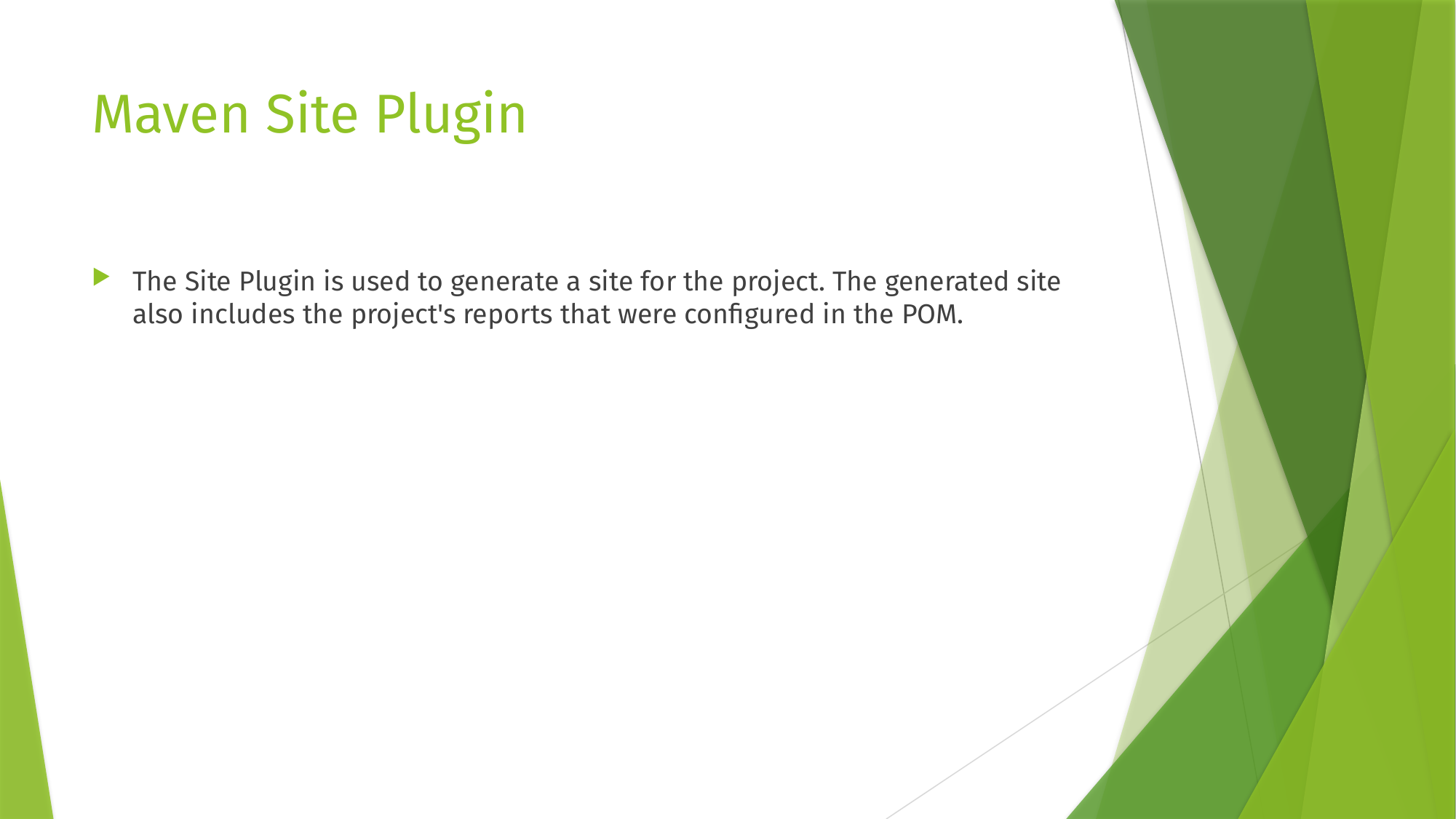

# Maven Site Plugin
The Site Plugin is used to generate a site for the project. The generated site also includes the project's reports that were configured in the POM.